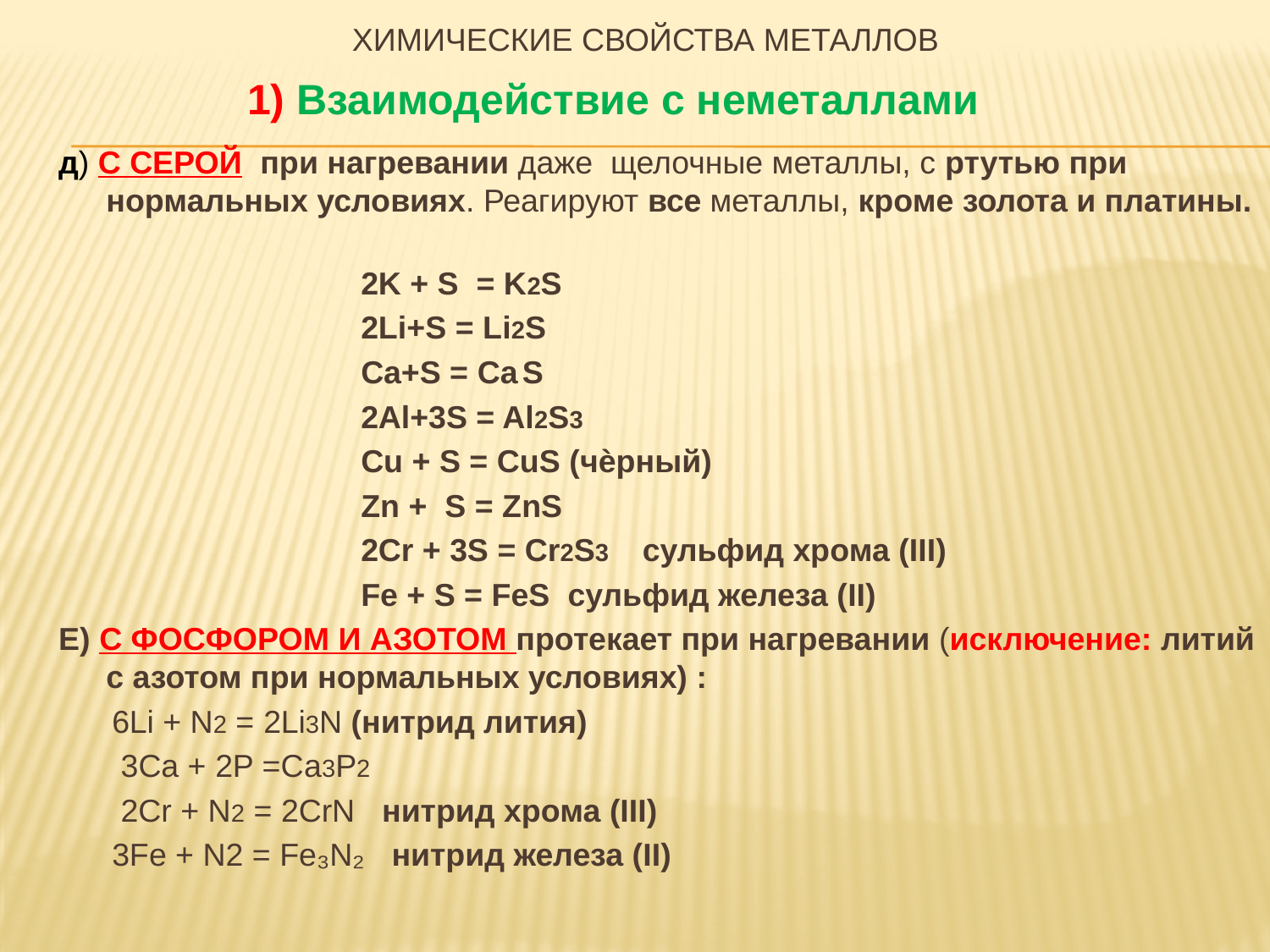

# Химические свойства металлов
1) Взаимодействие с неметаллами
д) С СЕРОЙ  при нагревании даже  щелочные металлы, с ртутью при нормальных условиях. Реагируют все металлы, кроме золота и платины.
                                  2K + S  = K2S
                                  2Li+S = Li2S
                                  Сa+S = Сa S
                                  2Al+3S = Al2S3
                                  Cu + S = CuS (чѐрный)
                                  Zn +  S = ZnS
                                  2Cr + 3S = Cr2S3    сульфид хрома (III)
                                  Fe + S = FeS  сульфид железа (II)
Е) С ФОСФОРОМ И АЗОТОМ протекает при нагревании (исключение: литий с азотом при нормальных условиях) :
      6Li + N2 = 2Li3N (нитрид лития)
       3Ca + 2P =Са3P2
       2Cr + N2 = 2CrN   нитрид хрома (III)
      3Fe + N2 = Fe₃N₂   нитрид железа (II)